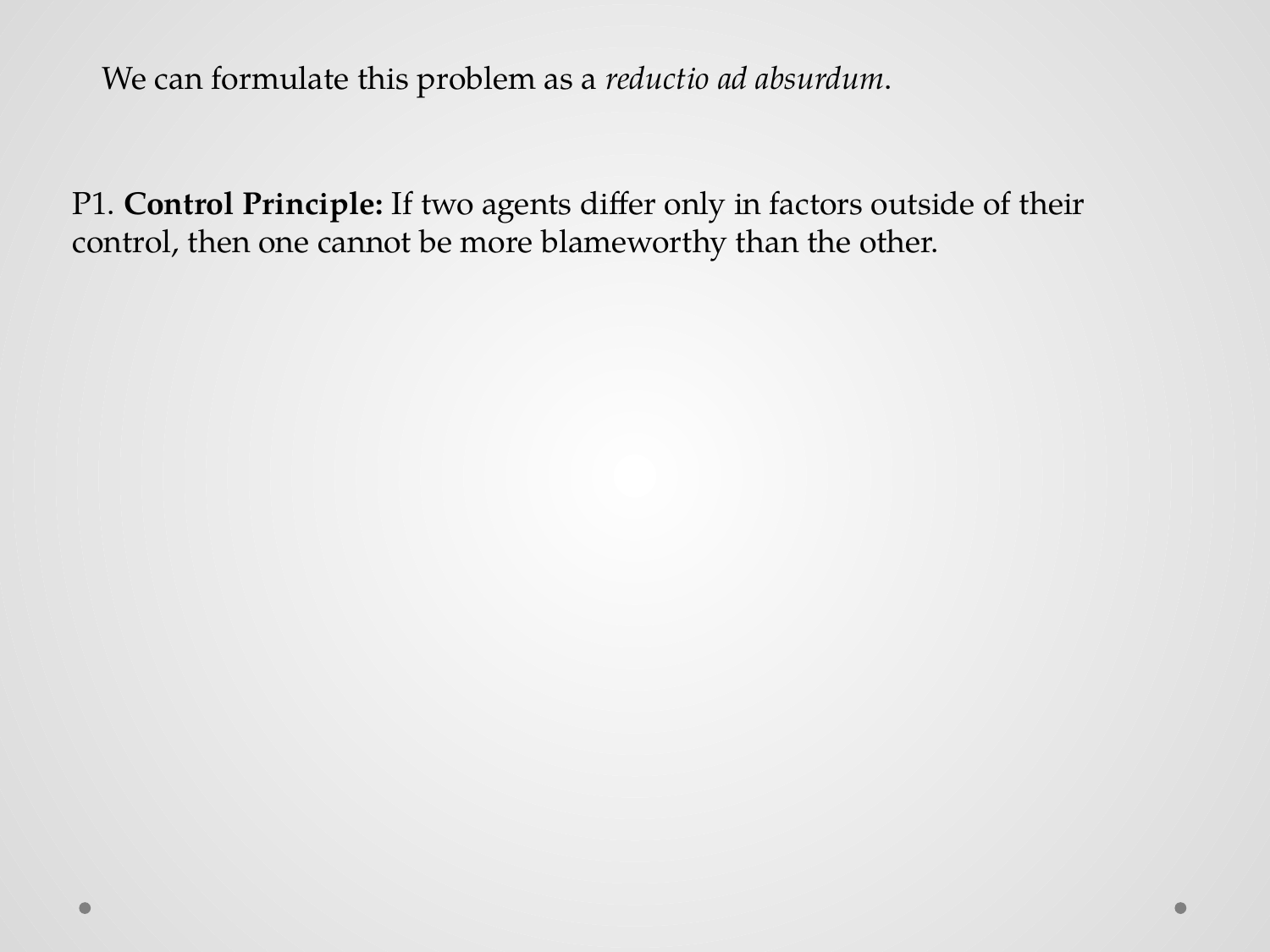

We can formulate this problem as a reductio ad absurdum.
P1. Control Principle: If two agents differ only in factors outside of their control, then one cannot be more blameworthy than the other.